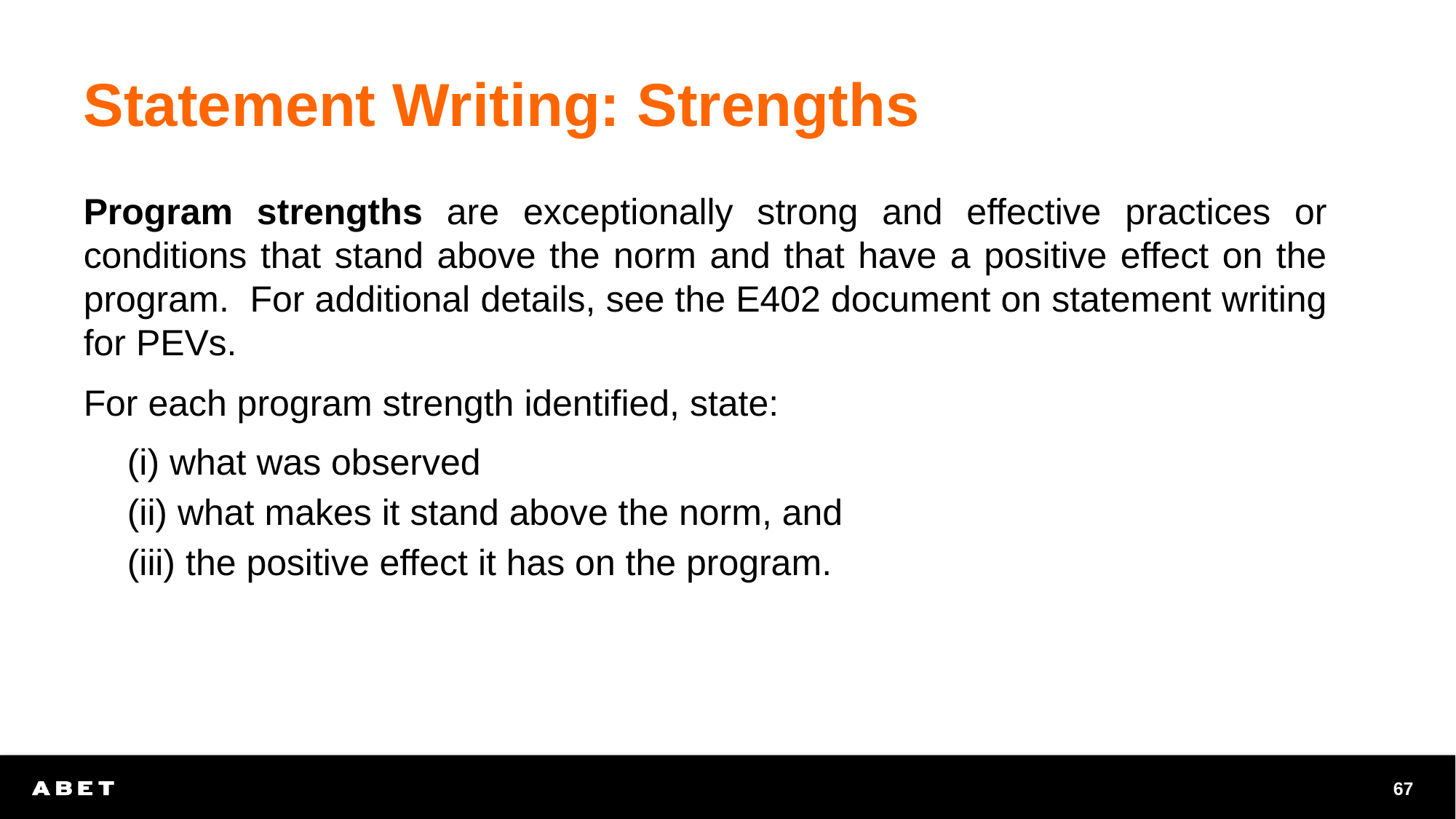

# Statement Writing: Strengths
Program strengths are exceptionally strong and effective practices or conditions that stand above the norm and that have a positive effect on the program.  For additional details, see the E402 document on statement writing for PEVs.
For each program strength identified, state:
(i) what was observed
(ii) what makes it stand above the norm, and
(iii) the positive effect it has on the program.